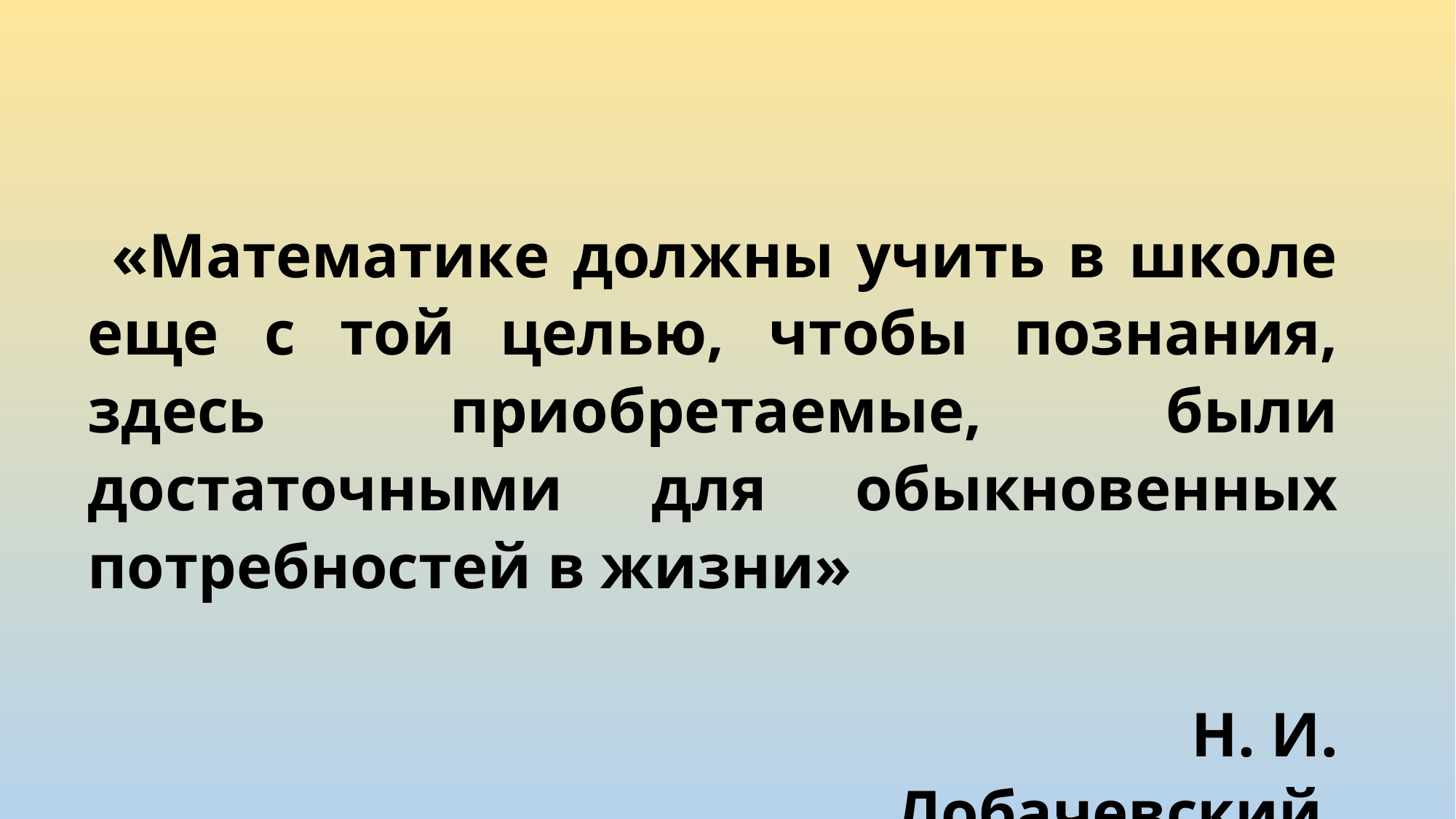

«Математике должны учить в школе еще с той целью, чтобы познания, здесь приобретаемые, были достаточными для обыкновенных потребностей в жизни»
                                                                                                                                    Н. И. Лобачевский